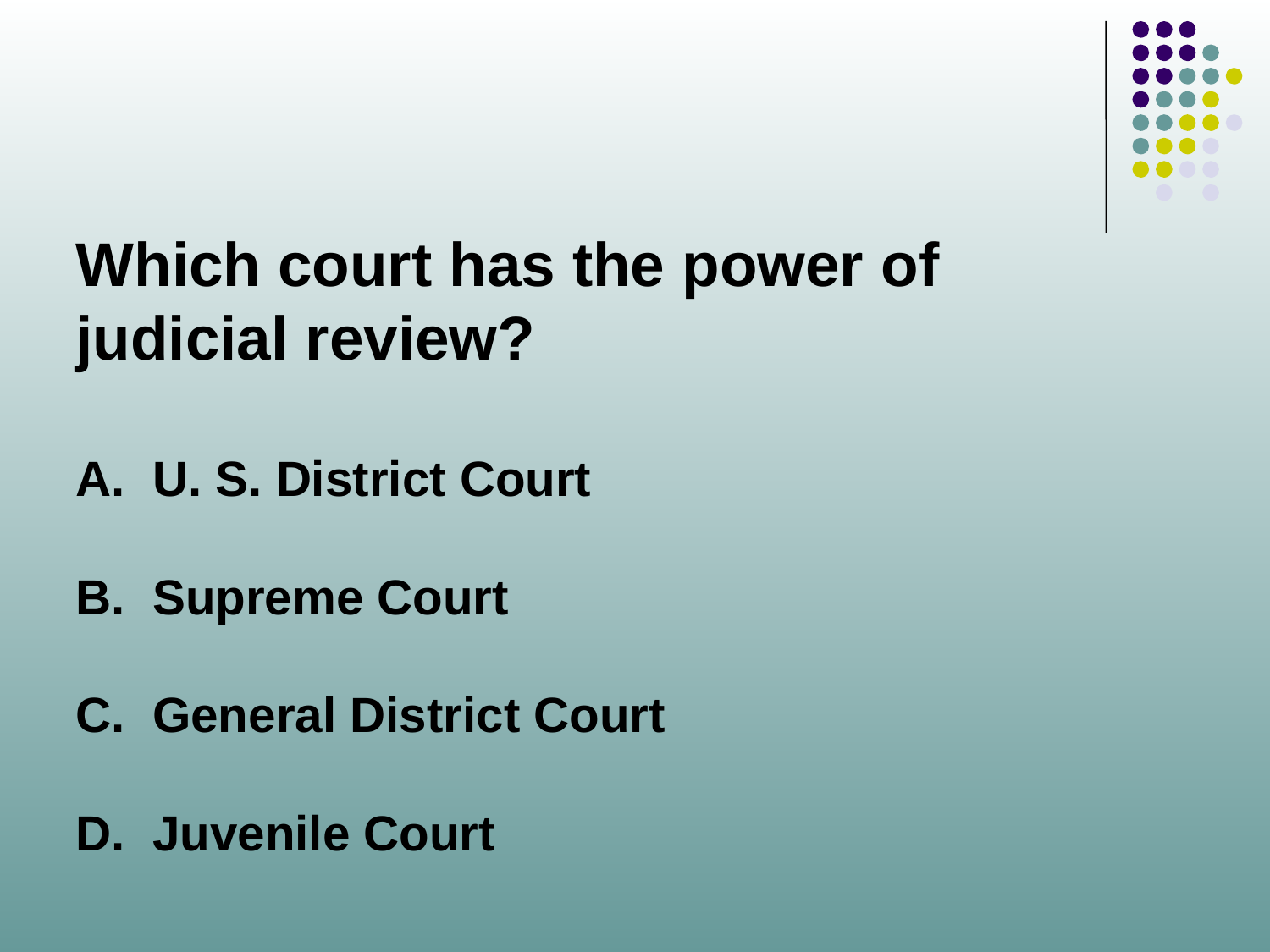

Which court has the power of judicial review?
A.  U. S. District Court
B.  Supreme Court
C.  General District Court
D.  Juvenile Court